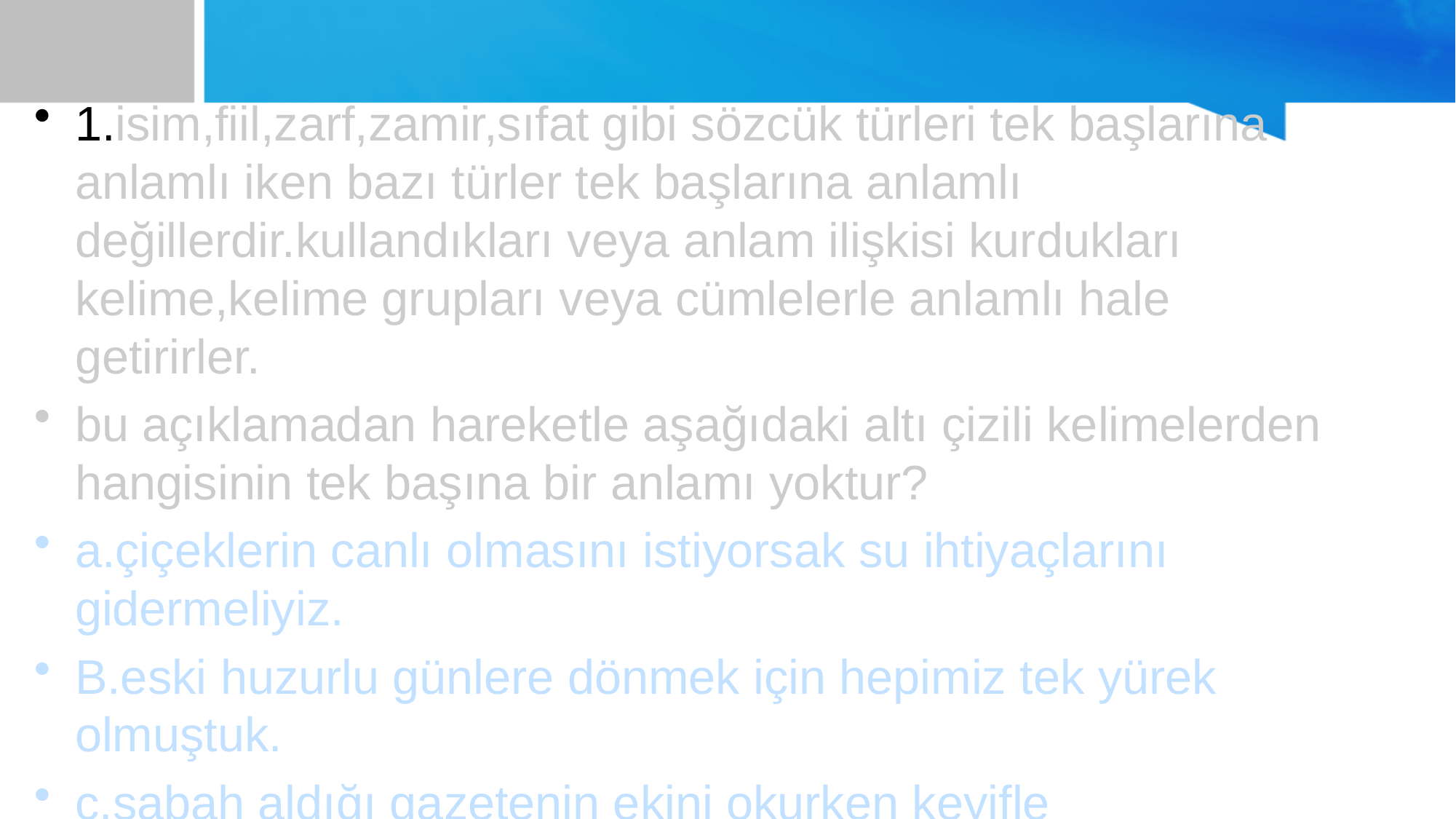

#
1.isim,fiil,zarf,zamir,sıfat gibi sözcük türleri tek başlarına anlamlı iken bazı türler tek başlarına anlamlı değillerdir.kullandıkları veya anlam ilişkisi kurdukları kelime,kelime grupları veya cümlelerle anlamlı hale getirirler.
bu açıklamadan hareketle aşağıdaki altı çizili kelimelerden hangisinin tek başına bir anlamı yoktur?
a.çiçeklerin canlı olmasını istiyorsak su ihtiyaçlarını gidermeliyiz.
B.eski huzurlu günlere dönmek için hepimiz tek yürek olmuştuk.
c.sabah aldığı gazetenin ekini okurken keyifle gülümsüyordu.